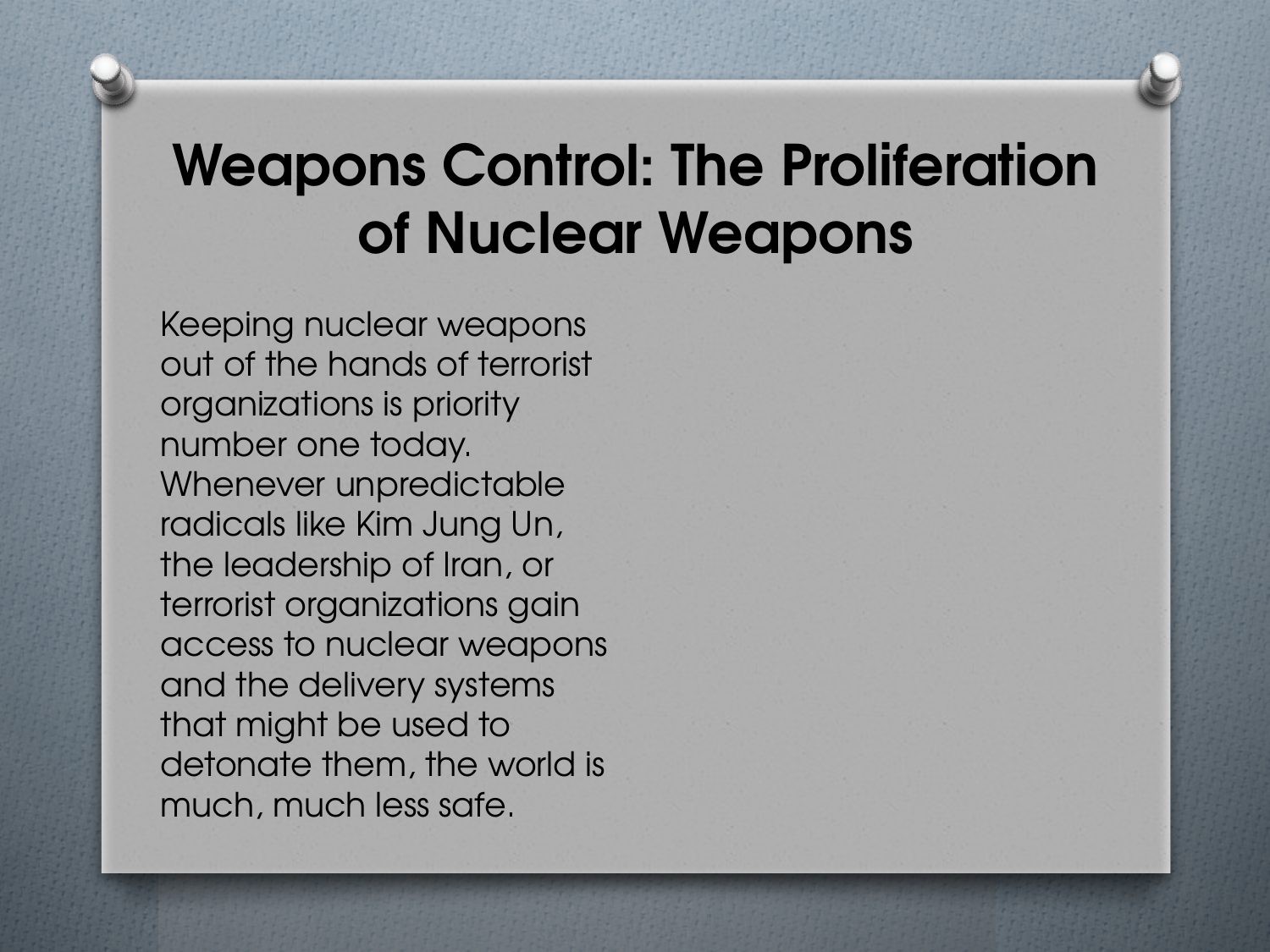

# Weapons Control: The Proliferation of Nuclear Weapons

Keeping nuclear weapons out of the hands of terrorist organizations is priority number one today.  Whenever unpredictable radicals like Kim Jung Un, the leadership of Iran, or terrorist organizations gain access to nuclear weapons and the delivery systems that might be used to detonate them, the world is much, much less safe.